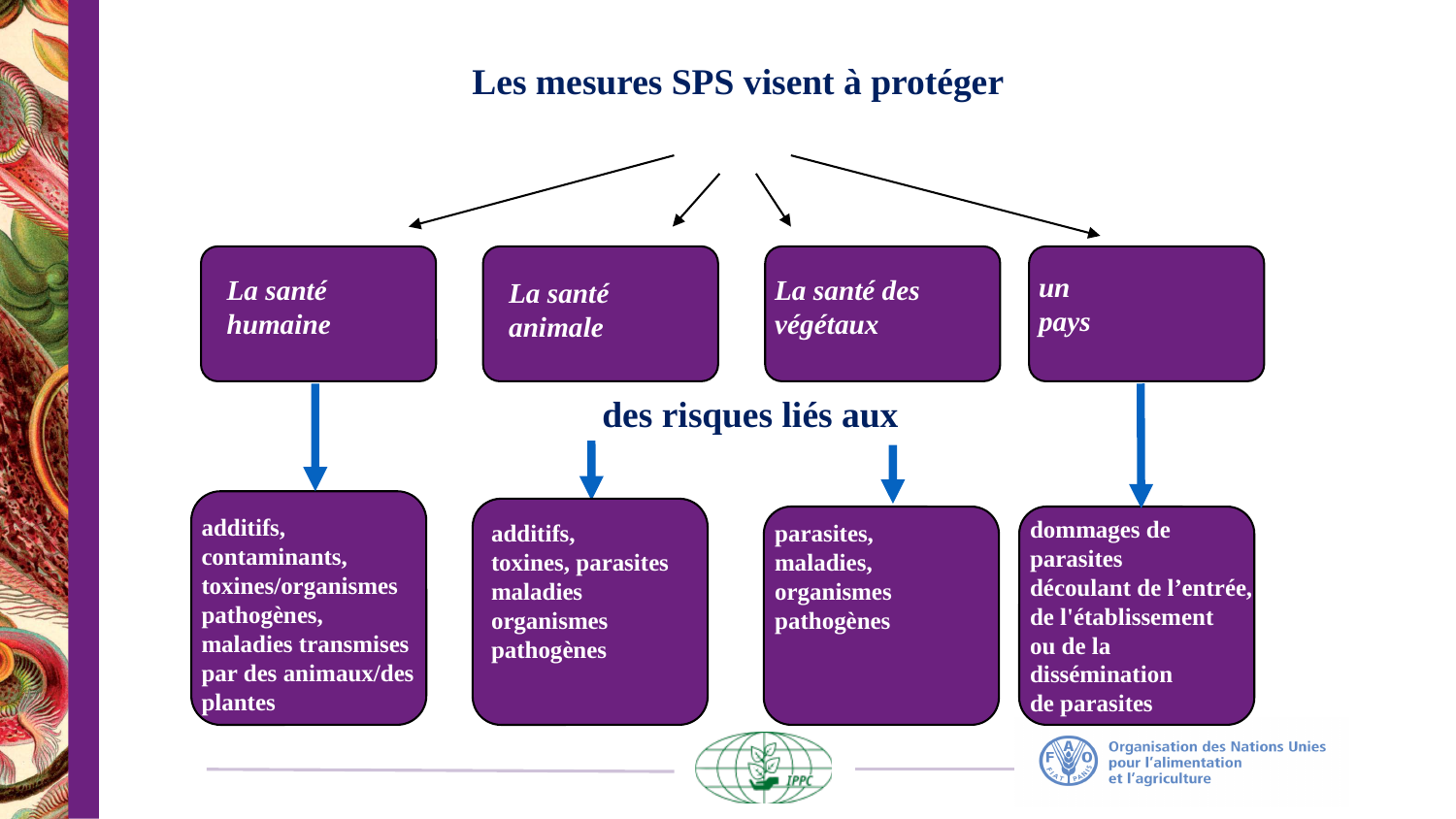

Les mesures SPS visent à protéger

un
pays

La santé des végétaux

La santé humaine

La santé animale

des risques liés aux

additifs,
contaminants,
toxines/organismes pathogènes,
maladies transmises par des animaux/des plantes

dommages de parasites
découlant de l’entrée,
de l'établissement
ou de la dissémination
de parasites
additifs,
toxines, parasites
maladies
organismes
pathogènes
parasites,
maladies, organismes
pathogènes